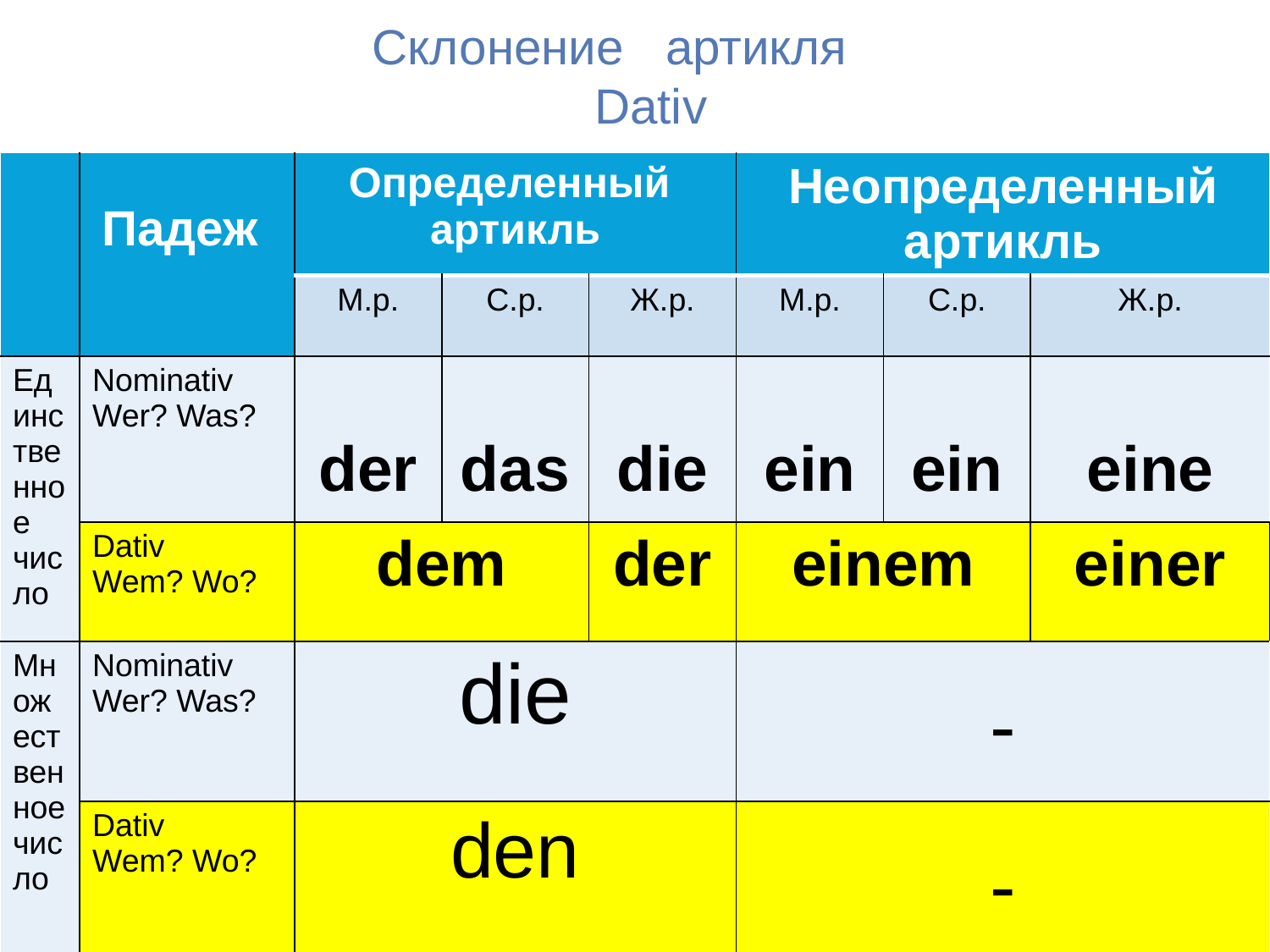

# Склонение   артикля Dativ
|  |  | Определенный артикль |  |  | Неопределенный артикль |  |  |
| --- | --- | --- | --- | --- | --- | --- | --- |
|  |  | М.р. | С.р. | Ж.р. | М.р. | С.р. | Ж.р. |
| Единственное число | Nominativ Wer? Was? | der | das | die | ein | ein | eine |
|  | Dativ Wem? Wo? | dem |  | der | einem |  | einer |
| Множественное число | Nominativ Wer? Was? | die |  |  | - |  |  |
|  | Dativ Wem? Wo? | den |  |  | - |  |  |
Падеж